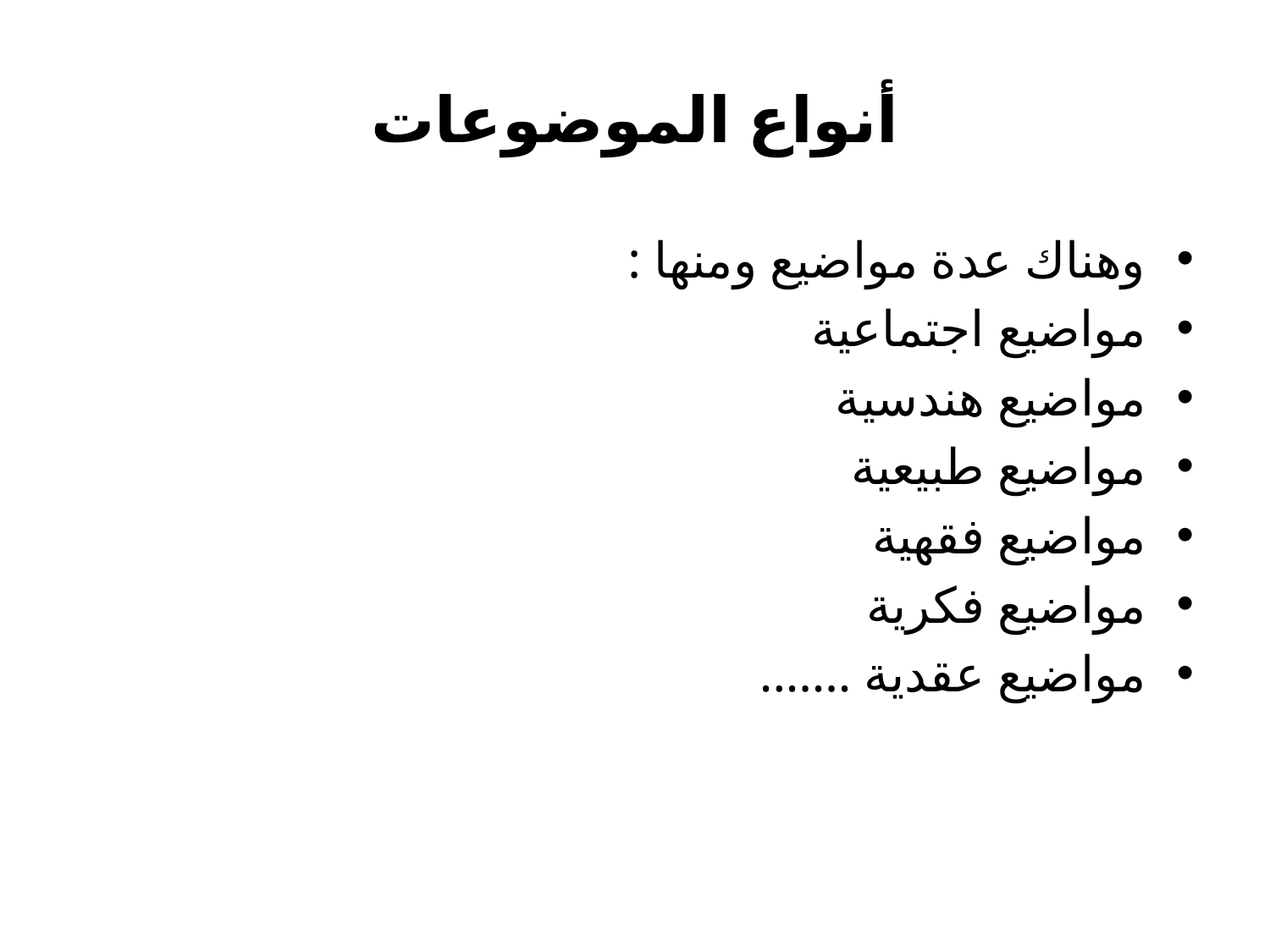

# أنواع الموضوعات
وهناك عدة مواضيع ومنها :
مواضيع اجتماعية
مواضيع هندسية
مواضيع طبيعية
مواضيع فقهية
مواضيع فكرية
مواضيع عقدية .......